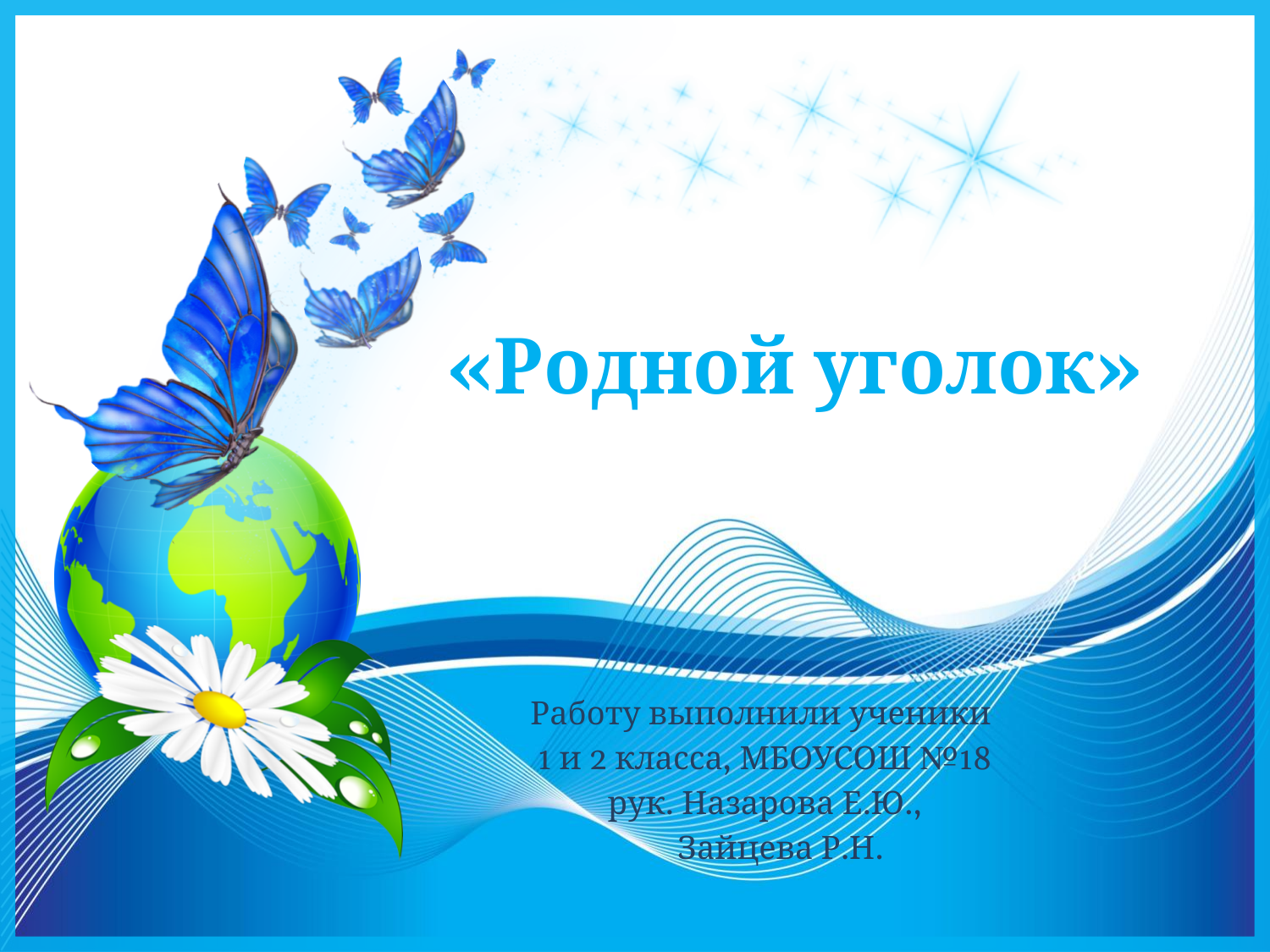

# «Родной уголок»
Работу выполнили ученики
1 и 2 класса, МБОУСОШ №18
рук. Назарова Е.Ю.,
    Зайцева Р.Н.